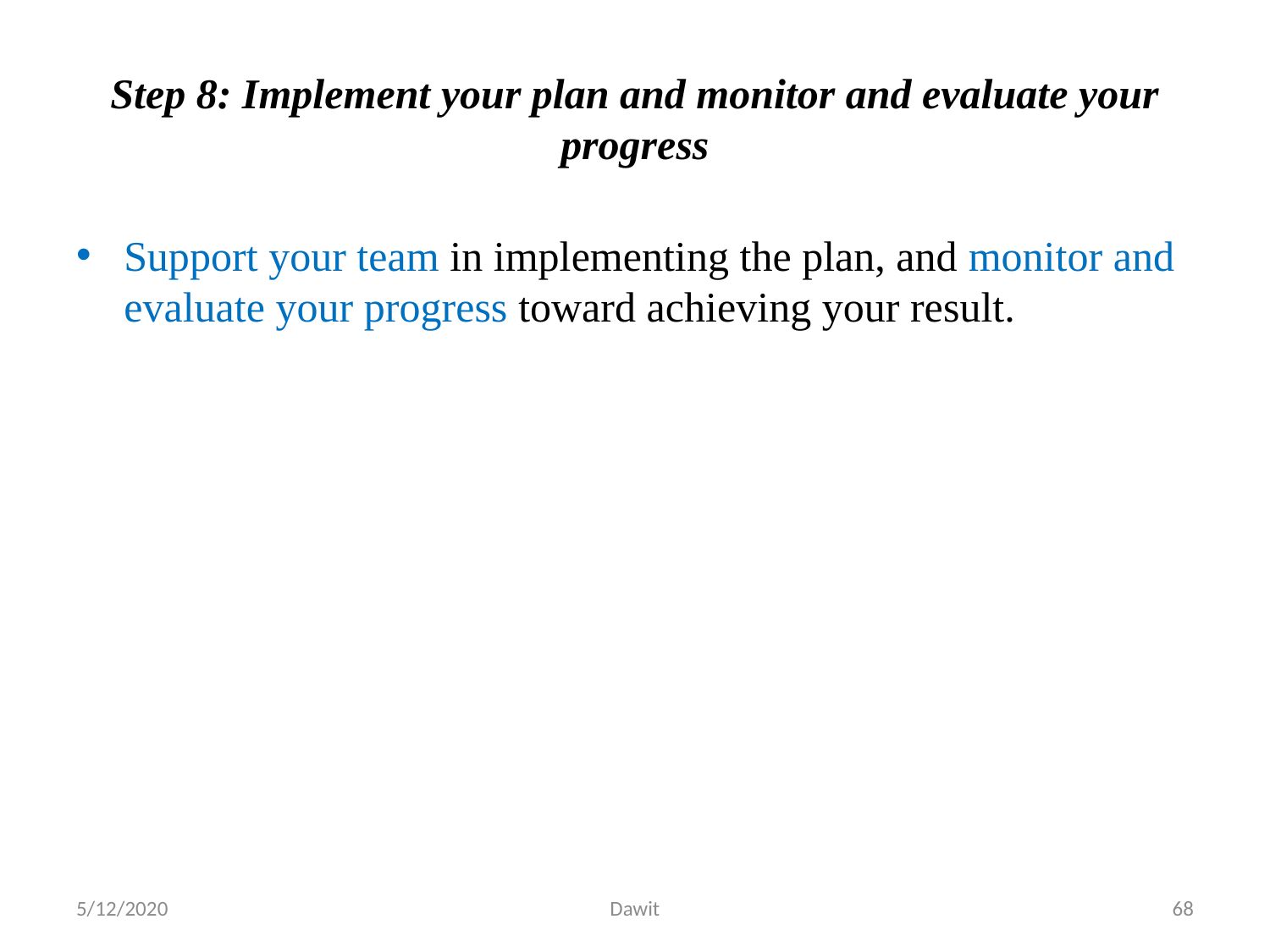

# Step 8: Implement your plan and monitor and evaluate your progress
Support your team in implementing the plan, and monitor and evaluate your progress toward achieving your result.

5/12/2020
Dawit
68